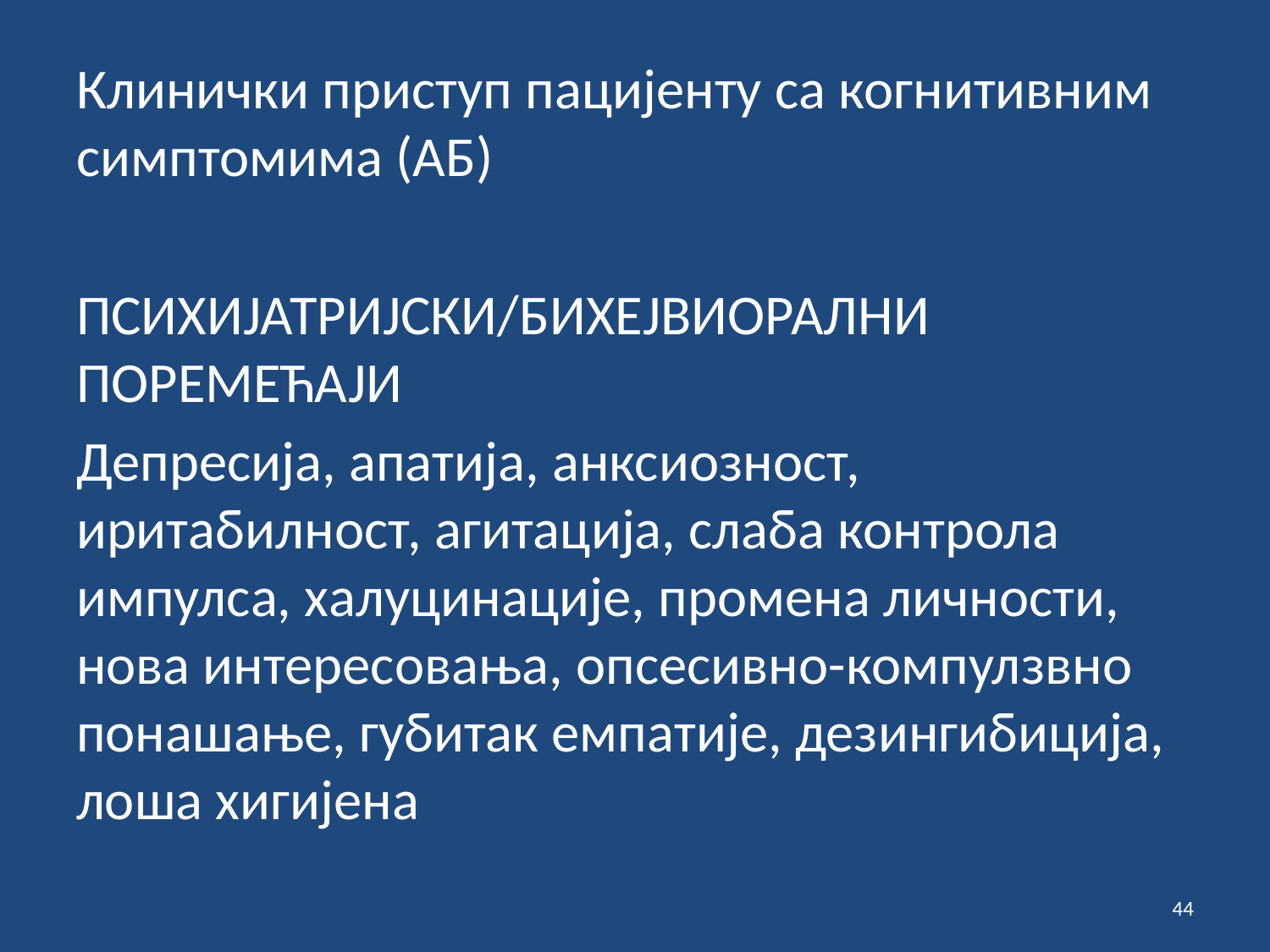

#
Клинички приступ пацијенту са когнитивним симптомима (АБ)

ПСИХИЈАТРИЈСКИ/БИХЕЈВИОРАЛНИ ПОРЕМЕЋАЈИ
Депресија, апатија, анксиозност, иритабилност, агитација, слаба контрола импулса, халуцинације, промена личности, нова интересовања, опсесивно-компулзвно понашање, губитак емпатије, дезингибиција, лоша хигијена
44